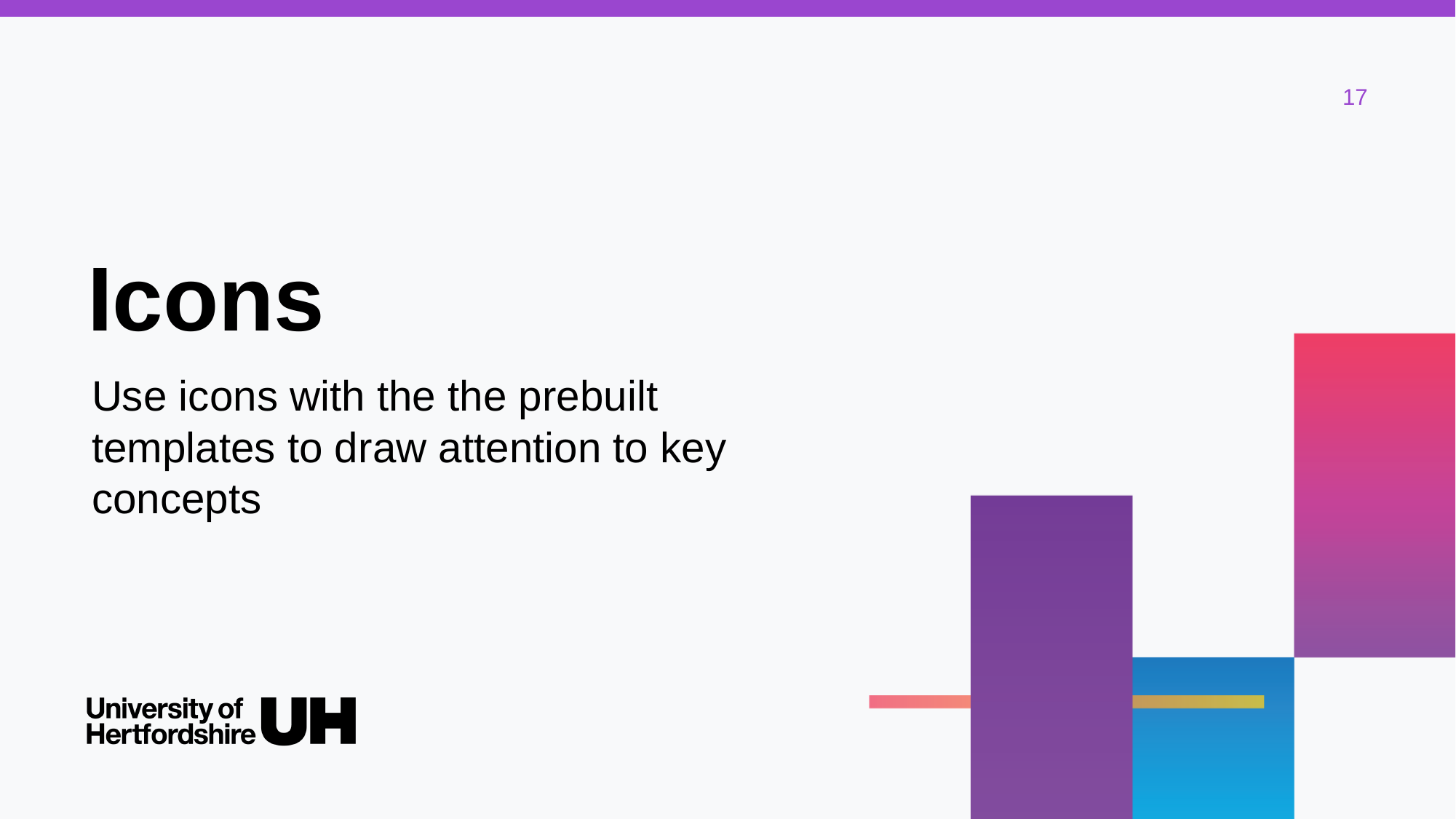

# Icons
Use icons with the the prebuilt templates to draw attention to key concepts